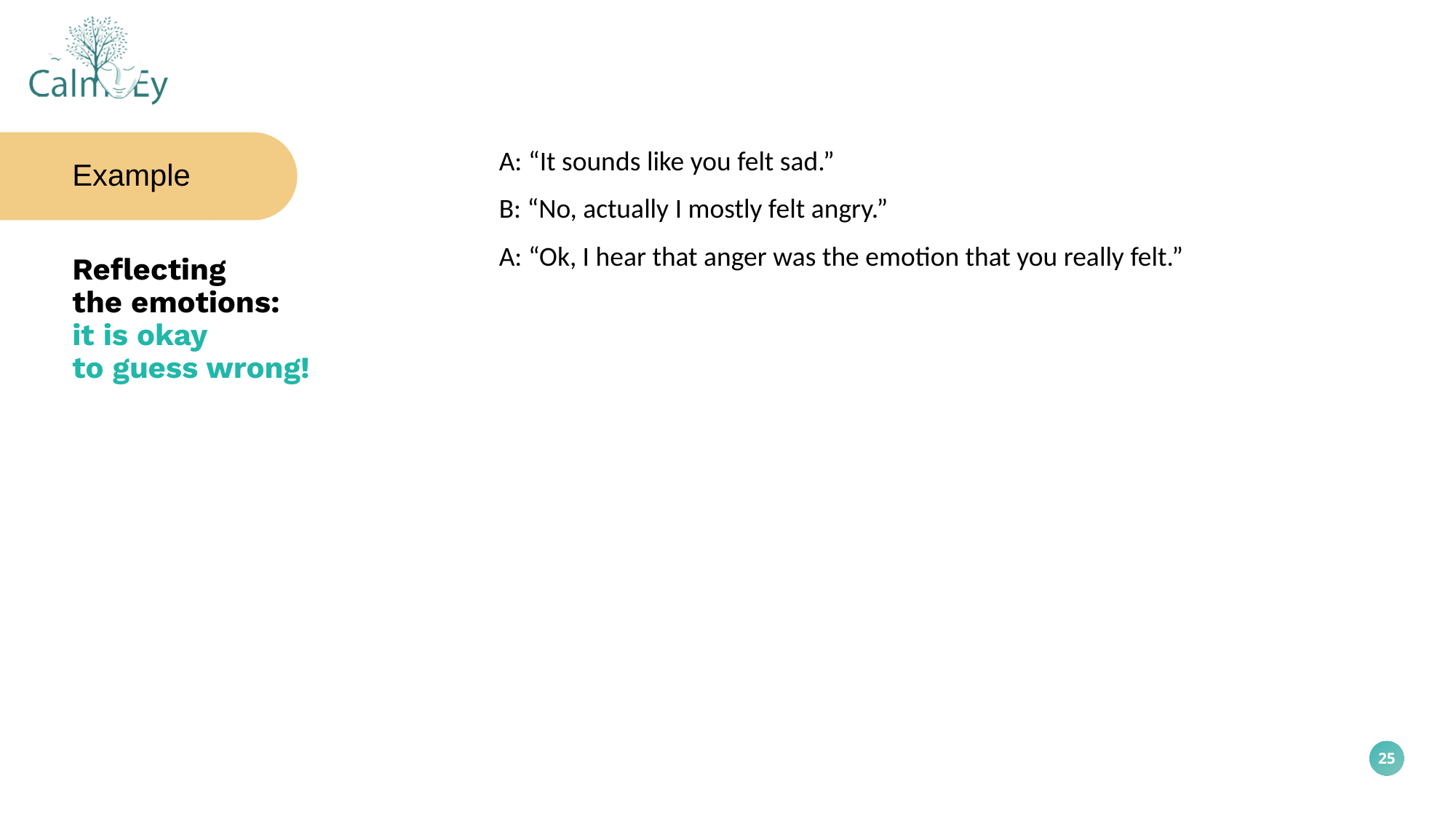

A: “It sounds like you felt sad.”
B: “No, actually I mostly felt angry.”
A: “Ok, I hear that anger was the emotion that you really felt.”

Example
Reflecting
the emotions:
it is okay
to guess wrong!